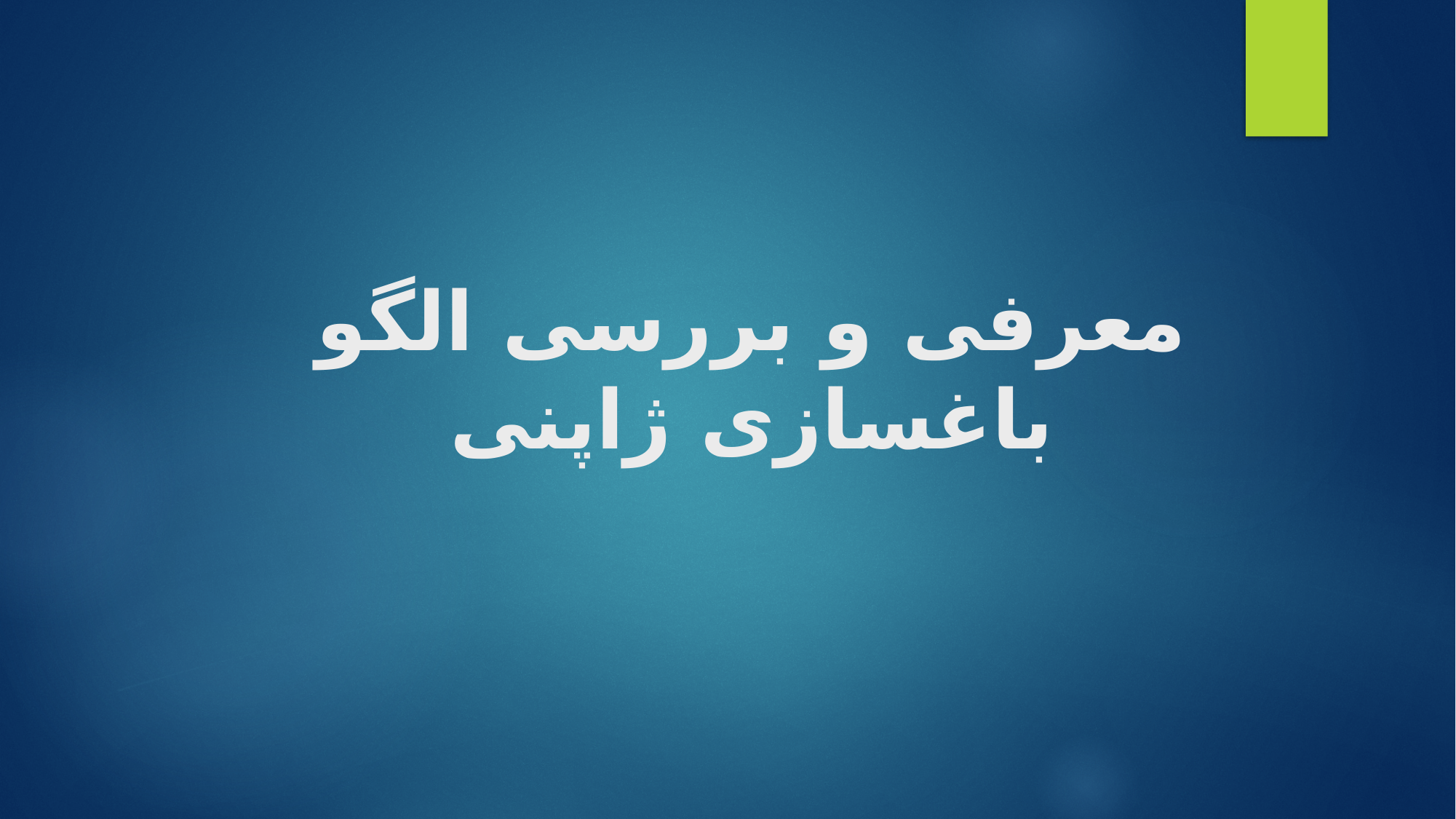

# معرفی و بررسی الگو باغسازی ژاپنی